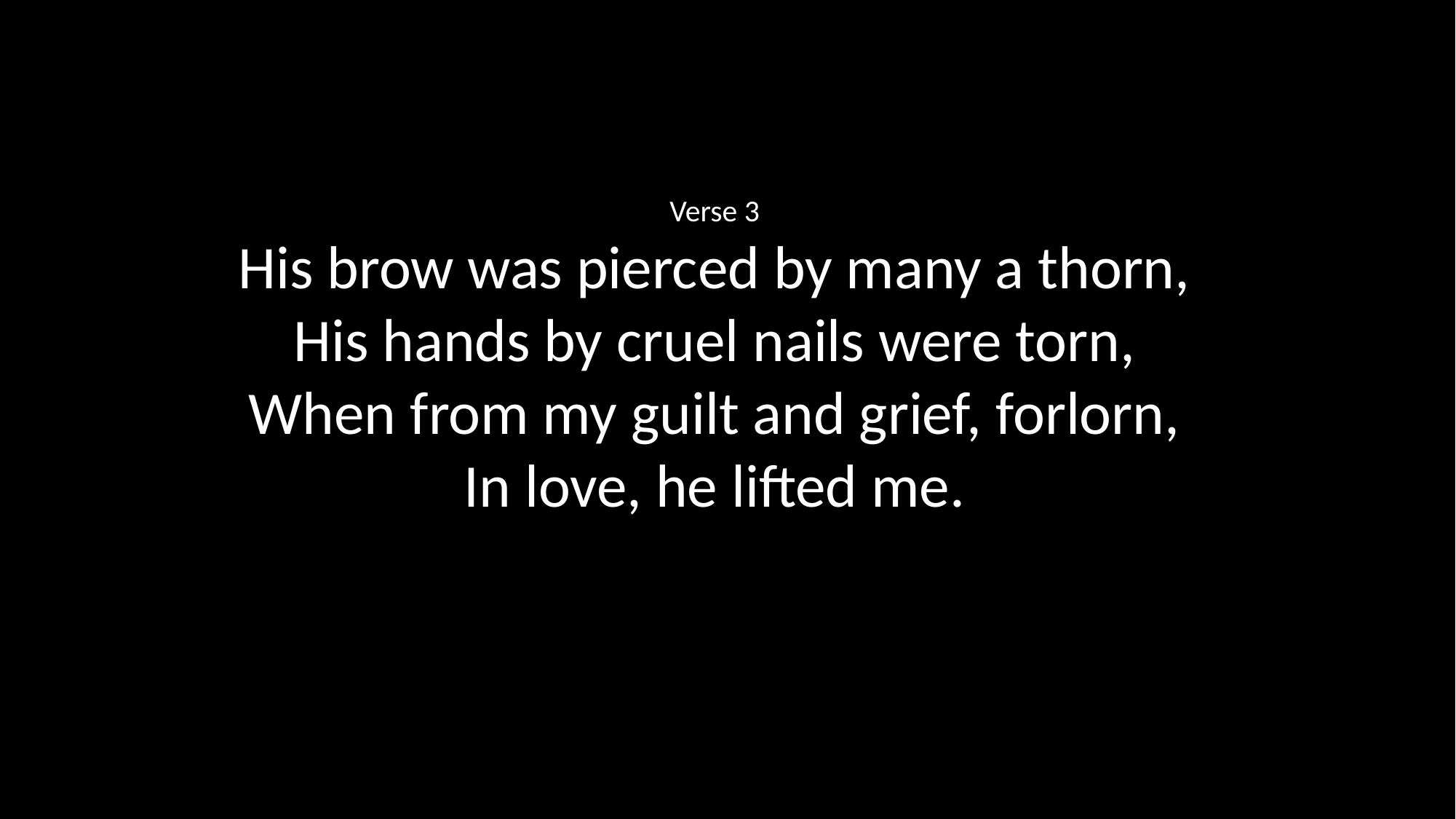

Verse 3
His brow was pierced by many a thorn,
His hands by cruel nails were torn,
When from my guilt and grief, forlorn,
In love, he lifted me.